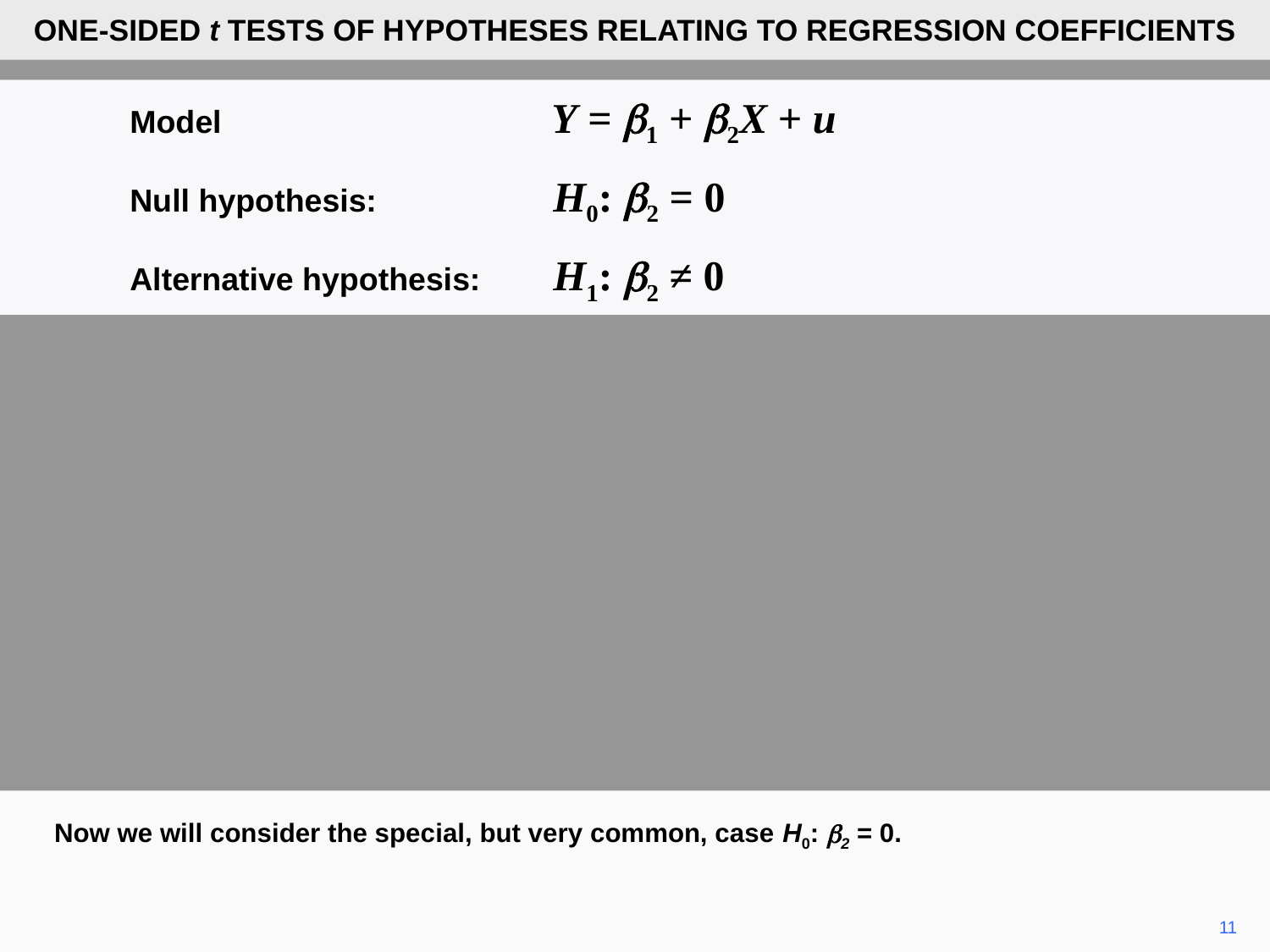

ONE-SIDED t TESTS OF HYPOTHESES RELATING TO REGRESSION COEFFICIENTS

	Model                                      Y = β1 + β2X + u
	Null hypothesis:	H0: β2 = 0
	Alternative hypothesis:	H1: β2 ≠ 0

Now we will consider the special, but very common, case H0: β2 = 0.
11